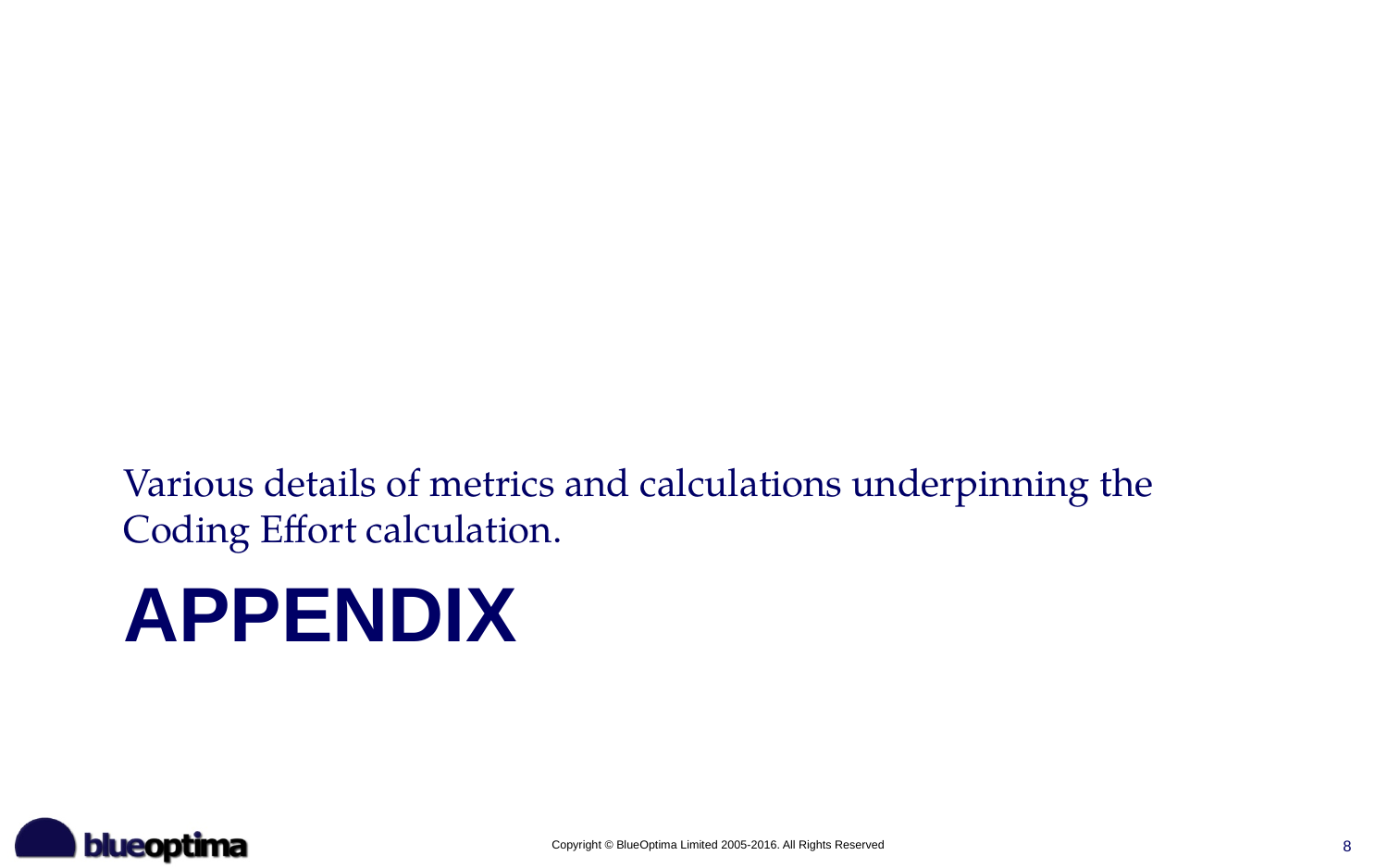

Various details of metrics and calculations underpinning the Coding Effort calculation.
# Appendix